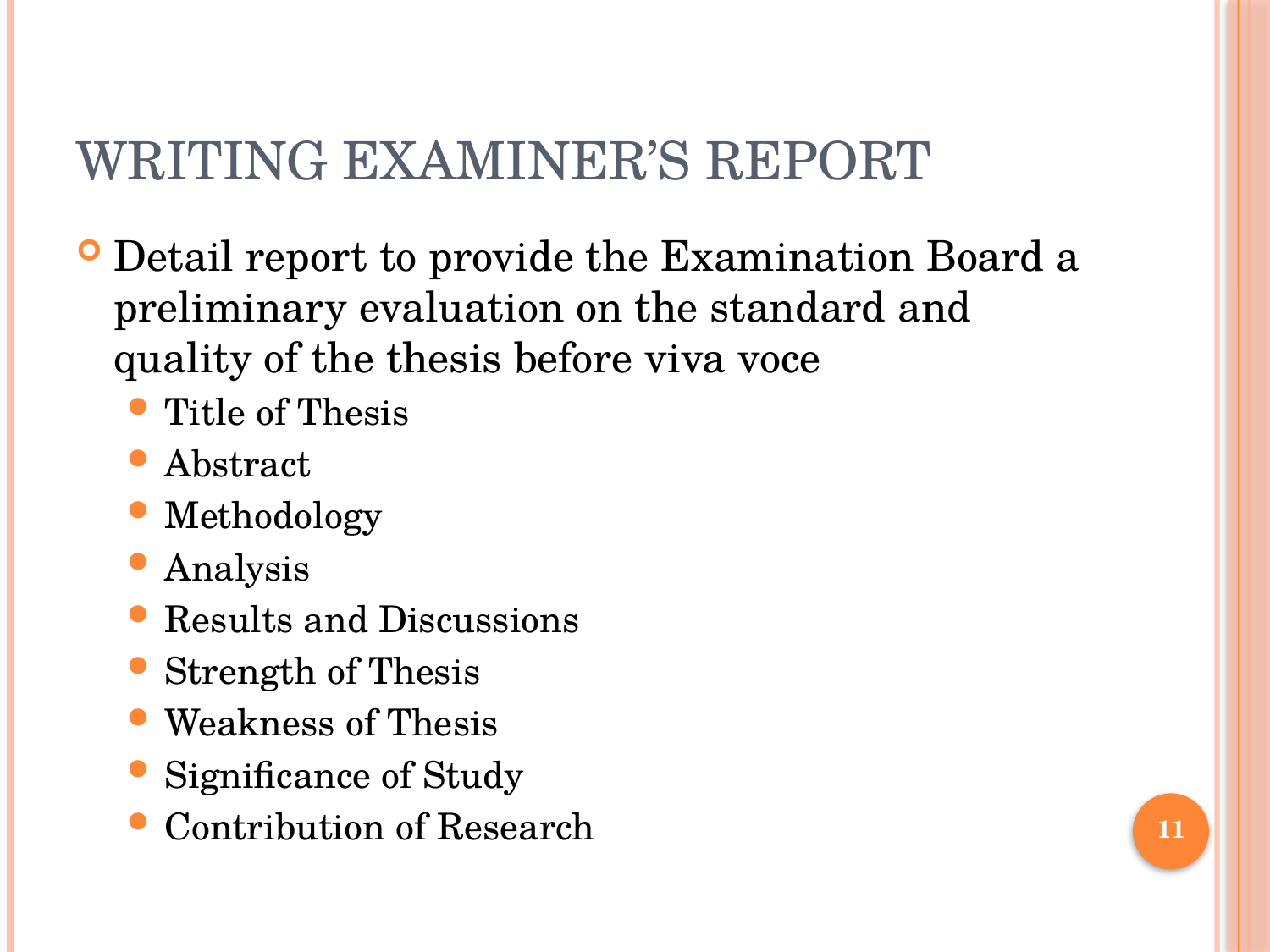

# WRITING EXAMINER’S REPORT
Detail report to provide the Examination Board a preliminary evaluation on the standard and quality of the thesis before viva voce
Title of Thesis
Abstract
Methodology
Analysis
Results and Discussions
Strength of Thesis
Weakness of Thesis
Significance of Study
Contribution of Research
11